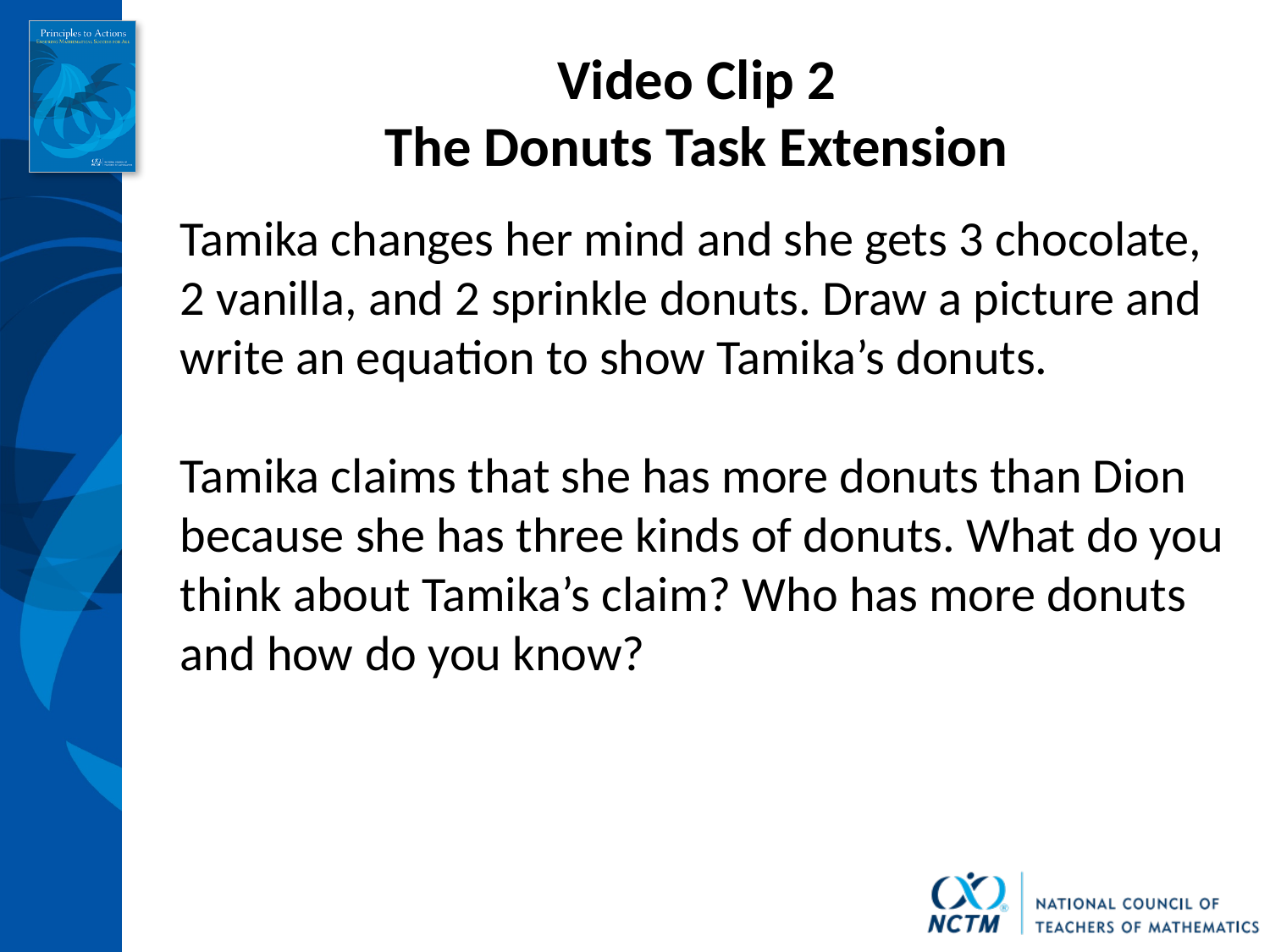

Video Clip 2
The Donuts Task Extension
Tamika changes her mind and she gets 3 chocolate, 2 vanilla, and 2 sprinkle donuts. Draw a picture and write an equation to show Tamika’s donuts.

Tamika claims that she has more donuts than Dion because she has three kinds of donuts. What do you think about Tamika’s claim? Who has more donuts and how do you know?